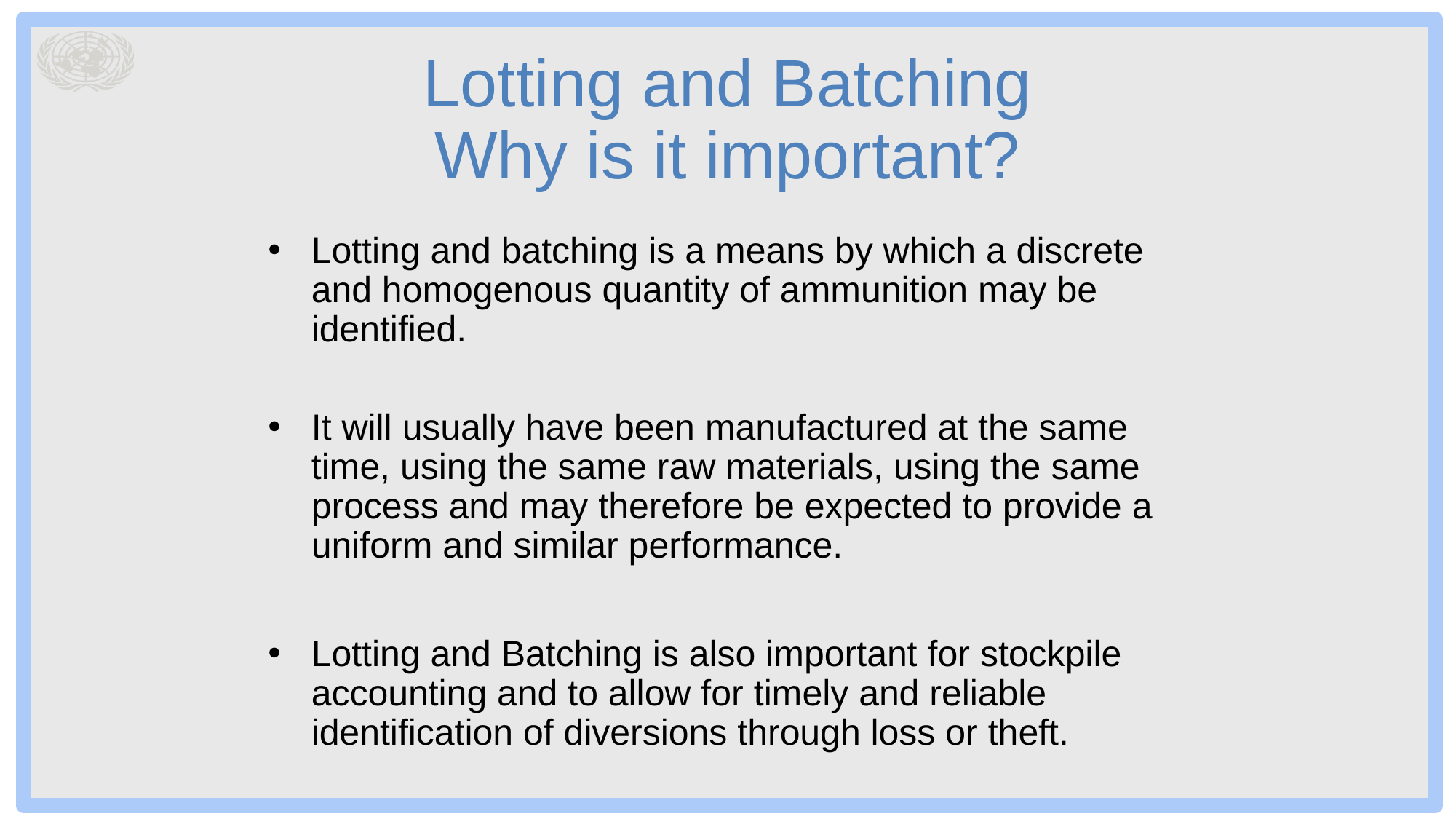

# Lotting and Batching Why is it important?
Lotting and batching is a means by which a discrete and homogenous quantity of ammunition may be identified.
It will usually have been manufactured at the same time, using the same raw materials, using the same process and may therefore be expected to provide a uniform and similar performance.

Lotting and Batching is also important for stockpile accounting and to allow for timely and reliable identification of diversions through loss or theft.